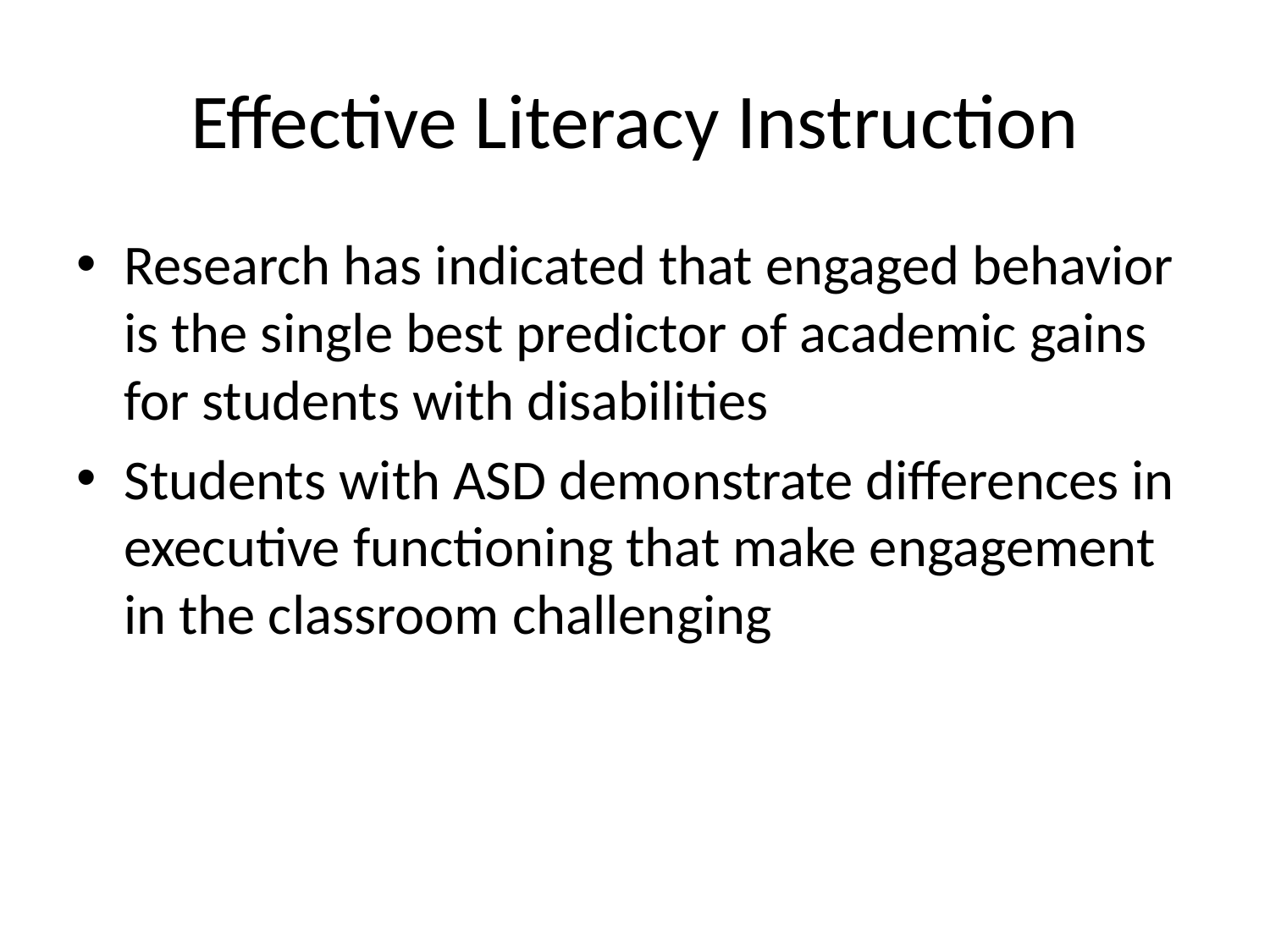

# Effective Literacy Instruction
Research has indicated that engaged behavior is the single best predictor of academic gains for students with disabilities
Students with ASD demonstrate differences in executive functioning that make engagement in the classroom challenging